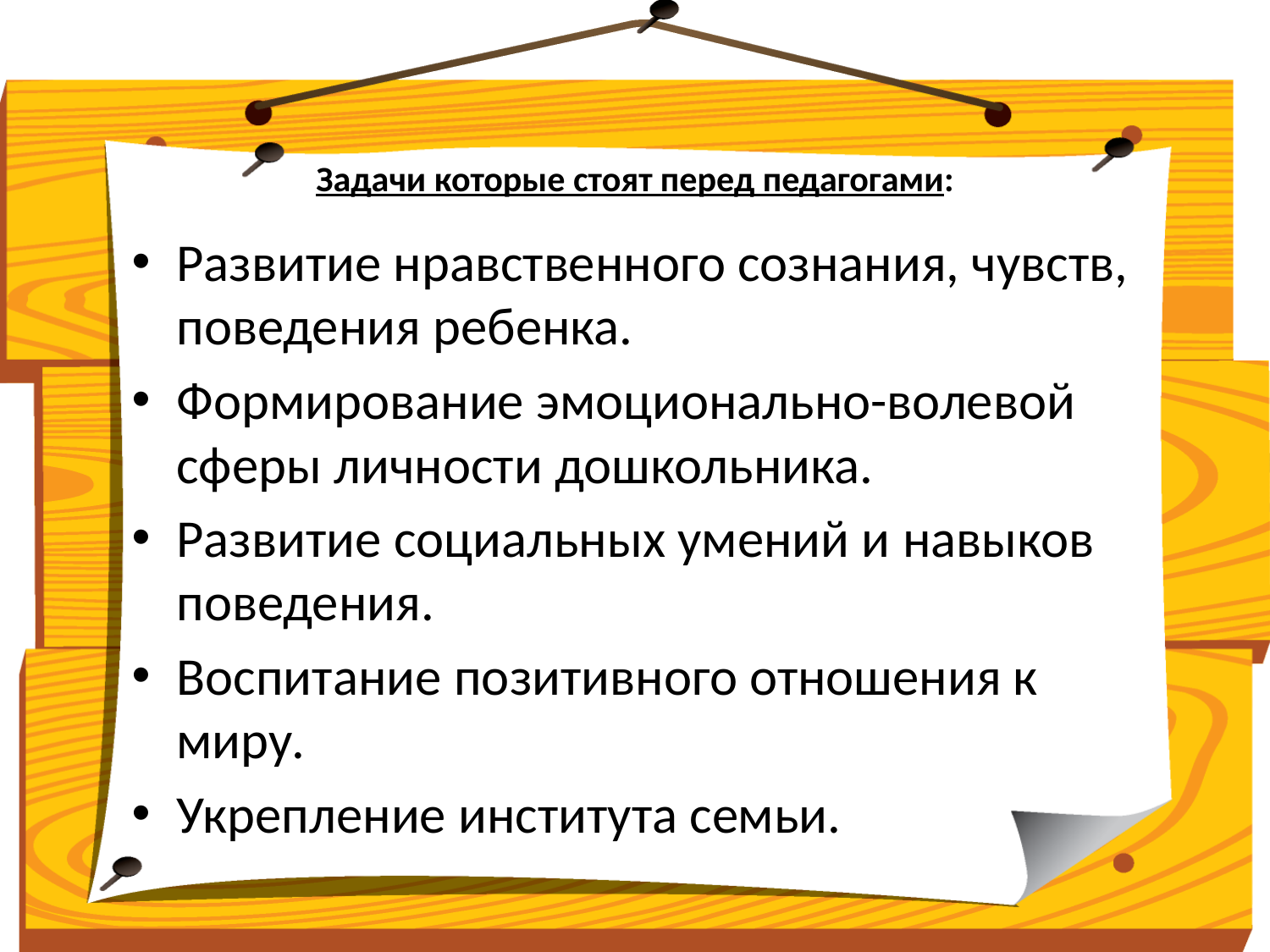

# Задачи которые стоят перед педагогами:
Развитие нравственного сознания, чувств, поведения ребенка.
Формирование эмоционально-волевой сферы личности дошкольника.
Развитие социальных умений и навыков поведения.
Воспитание позитивного отношения к миру.
Укрепление института семьи.